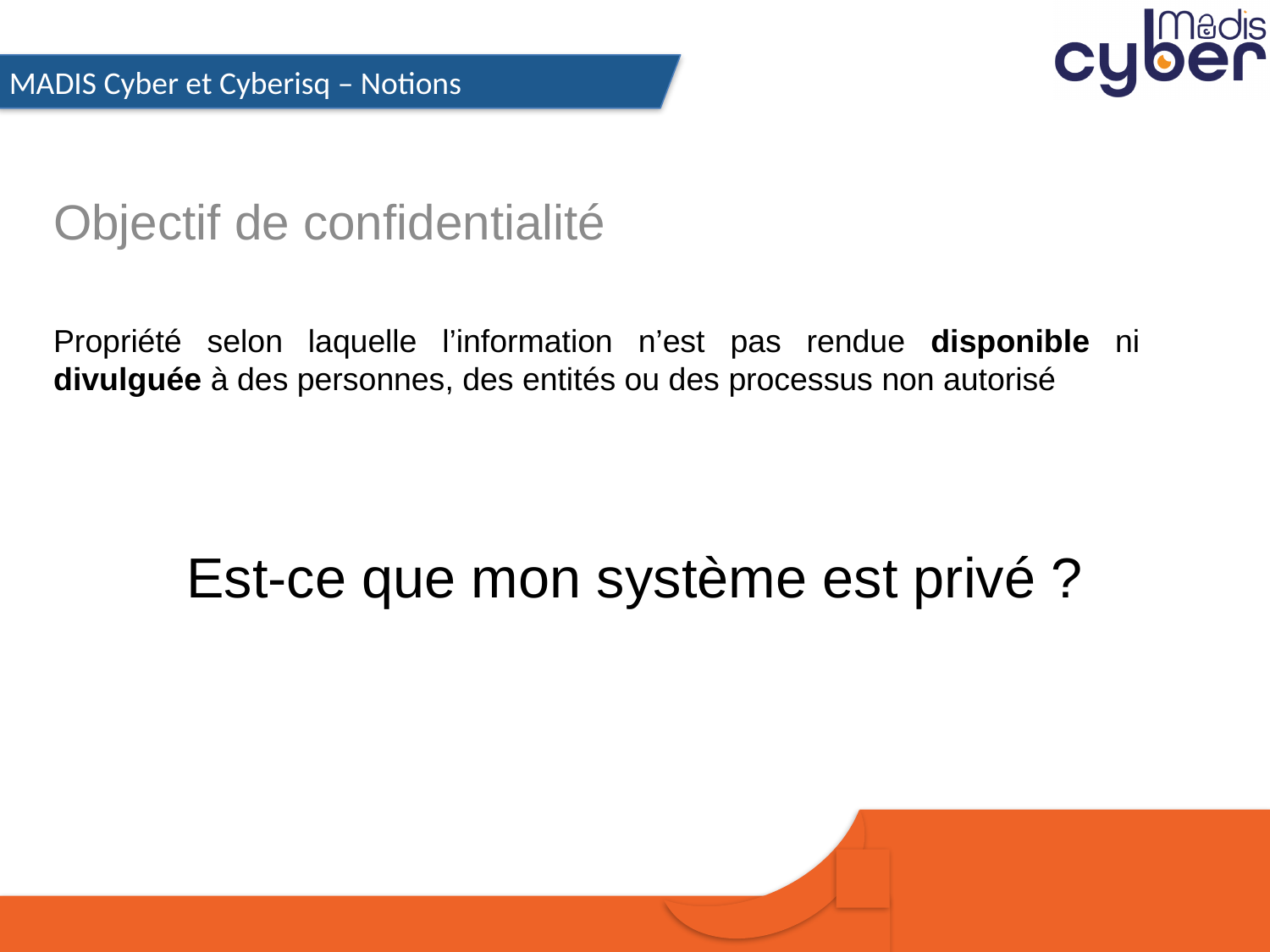

Objectif de confidentialité
Propriété selon laquelle l’information n’est pas rendue disponible ni divulguée à des personnes, des entités ou des processus non autorisé

Est-ce que mon système est privé ?